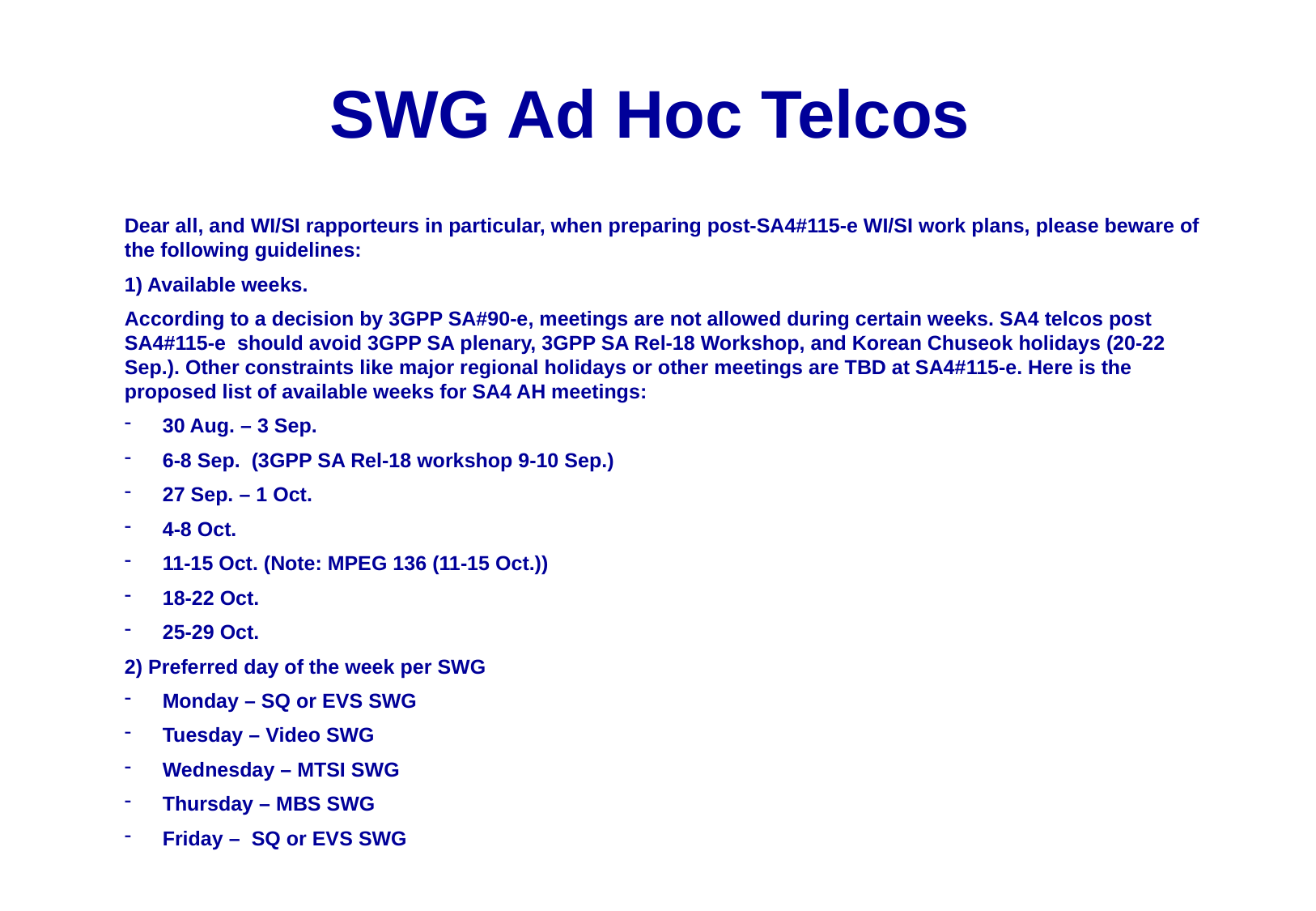

# SWG Ad Hoc Telcos

Dear all, and WI/SI rapporteurs in particular, when preparing post-SA4#115-e WI/SI work plans, please beware of the following guidelines:
1) Available weeks.
According to a decision by 3GPP SA#90-e, meetings are not allowed during certain weeks. SA4 telcos post SA4#115-e  should avoid 3GPP SA plenary, 3GPP SA Rel-18 Workshop, and Korean Chuseok holidays (20-22 Sep.). Other constraints like major regional holidays or other meetings are TBD at SA4#115-e. Here is the proposed list of available weeks for SA4 AH meetings:
30 Aug. – 3 Sep.
6-8 Sep.  (3GPP SA Rel-18 workshop 9-10 Sep.)
27 Sep. – 1 Oct.
4-8 Oct.
11-15 Oct. (Note: MPEG 136 (11-15 Oct.))
18-22 Oct.
25-29 Oct.
2) Preferred day of the week per SWG
Monday – SQ or EVS SWG
Tuesday – Video SWG
Wednesday – MTSI SWG
Thursday – MBS SWG
Friday –  SQ or EVS SWG